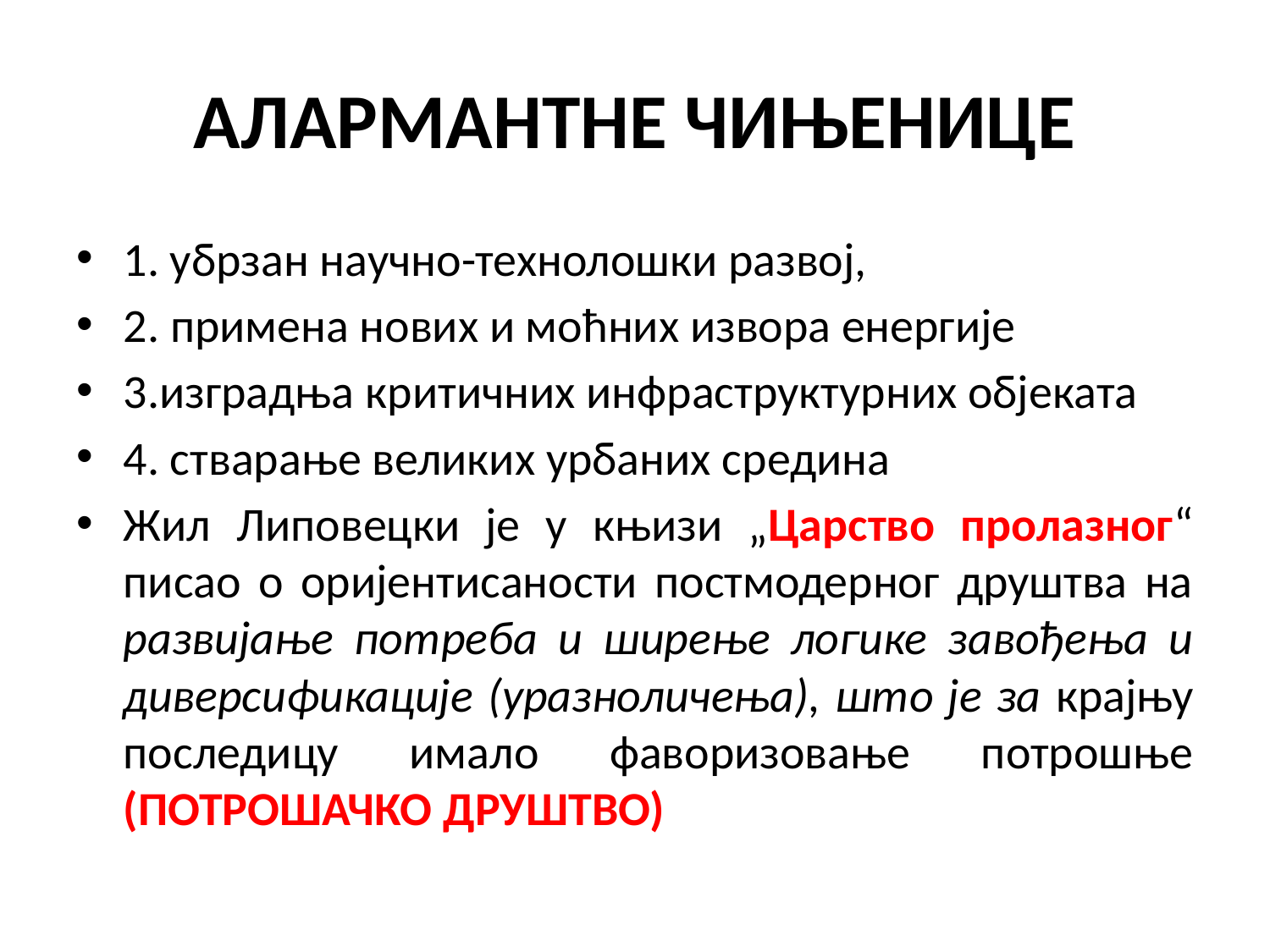

# AЛAРМАНТНЕ ЧИЊЕНИЦЕ
1. убрзан научно-технолошки развој,
2. примена нових и моћних извора енергије
3.изградња критичних инфраструктурних објеката
4. стварање великих урбаних средина
Жил Липовецки је у књизи „Царство пролазног“ писао о оријентисаности постмодерног друштва на развијање потреба и ширење логике завођења и диверсификације (уразноличења), што је за крајњу последицу имало фаворизовање потрошње (ПОТРОШАЧКО ДРУШТВО)